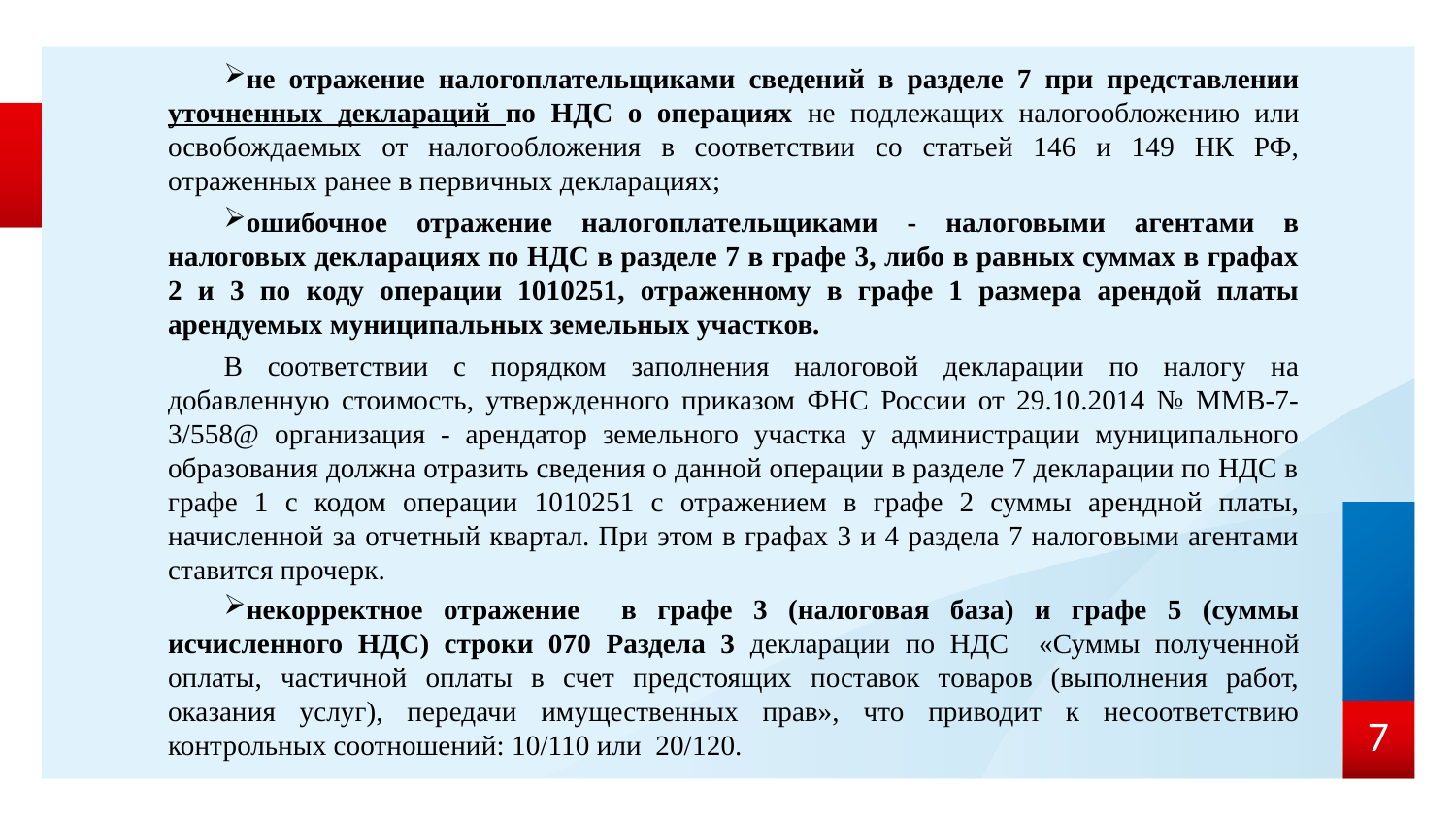

не отражение налогоплательщиками сведений в разделе 7 при представлении уточненных деклараций по НДС о операциях не подлежащих налогообложению или освобождаемых от налогообложения в соответствии со статьей 146 и 149 НК РФ, отраженных ранее в первичных декларациях;
ошибочное отражение налогоплательщиками - налоговыми агентами в налоговых декларациях по НДС в разделе 7 в графе 3, либо в равных суммах в графах 2 и 3 по коду операции 1010251, отраженному в графе 1 размера арендой платы арендуемых муниципальных земельных участков.
В соответствии с порядком заполнения налоговой декларации по налогу на добавленную стоимость, утвержденного приказом ФНС России от 29.10.2014 № ММВ-7-3/558@ организация - арендатор земельного участка у администрации муниципального образования должна отразить сведения о данной операции в разделе 7 декларации по НДС в графе 1 с кодом операции 1010251 с отражением в графе 2 суммы арендной платы, начисленной за отчетный квартал. При этом в графах 3 и 4 раздела 7 налоговыми агентами ставится прочерк.
некорректное отражение  в графе 3 (налоговая база) и графе 5 (суммы исчисленного НДС) строки 070 Раздела 3 декларации по НДС  «Суммы полученной оплаты, частичной оплаты в счет предстоящих поставок товаров (выполнения работ, оказания услуг), передачи имущественных прав», что приводит к несоответствию контрольных соотношений: 10/110 или  20/120.

7